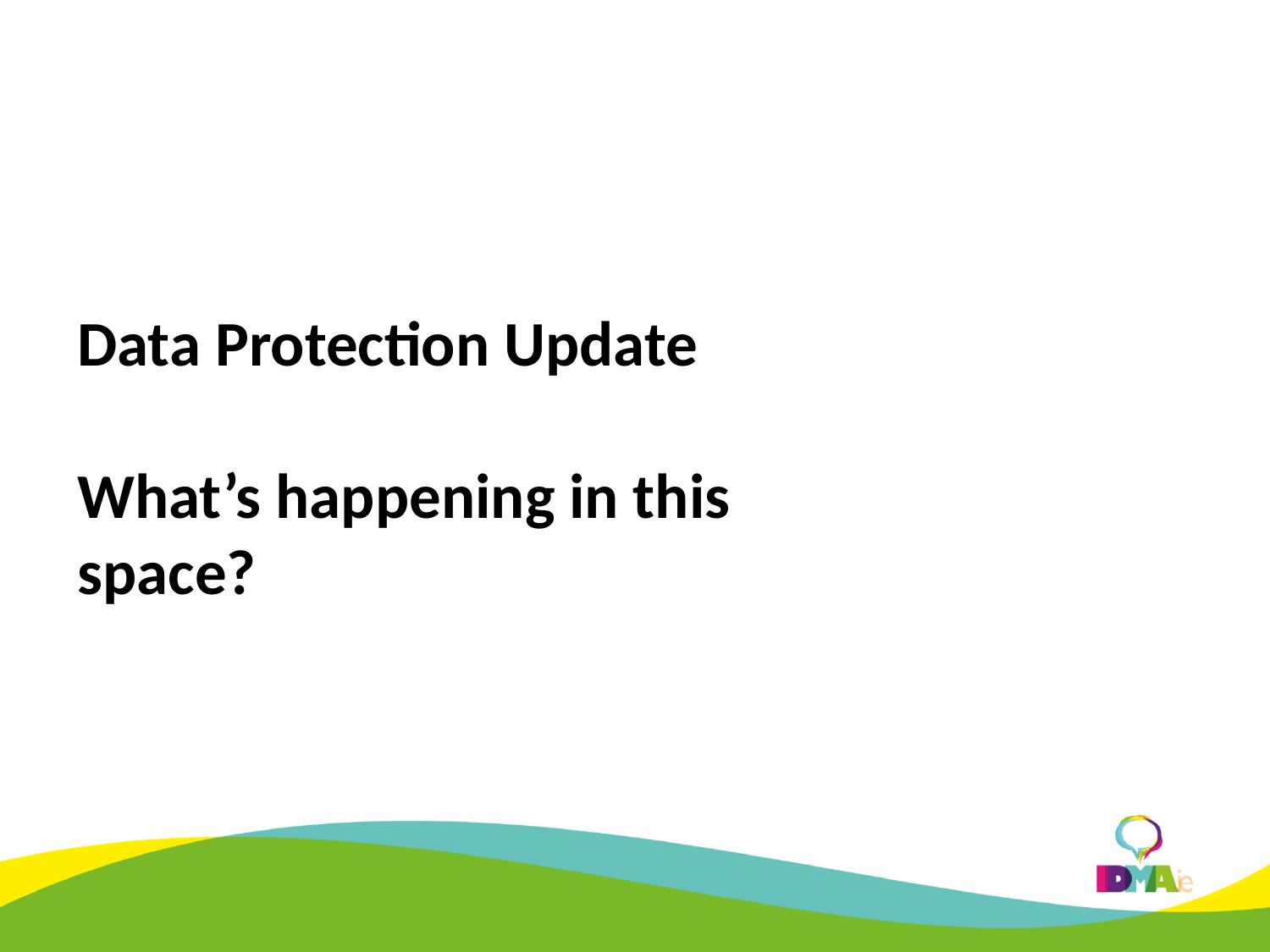

Data Protection Update

What’s happening in this space?